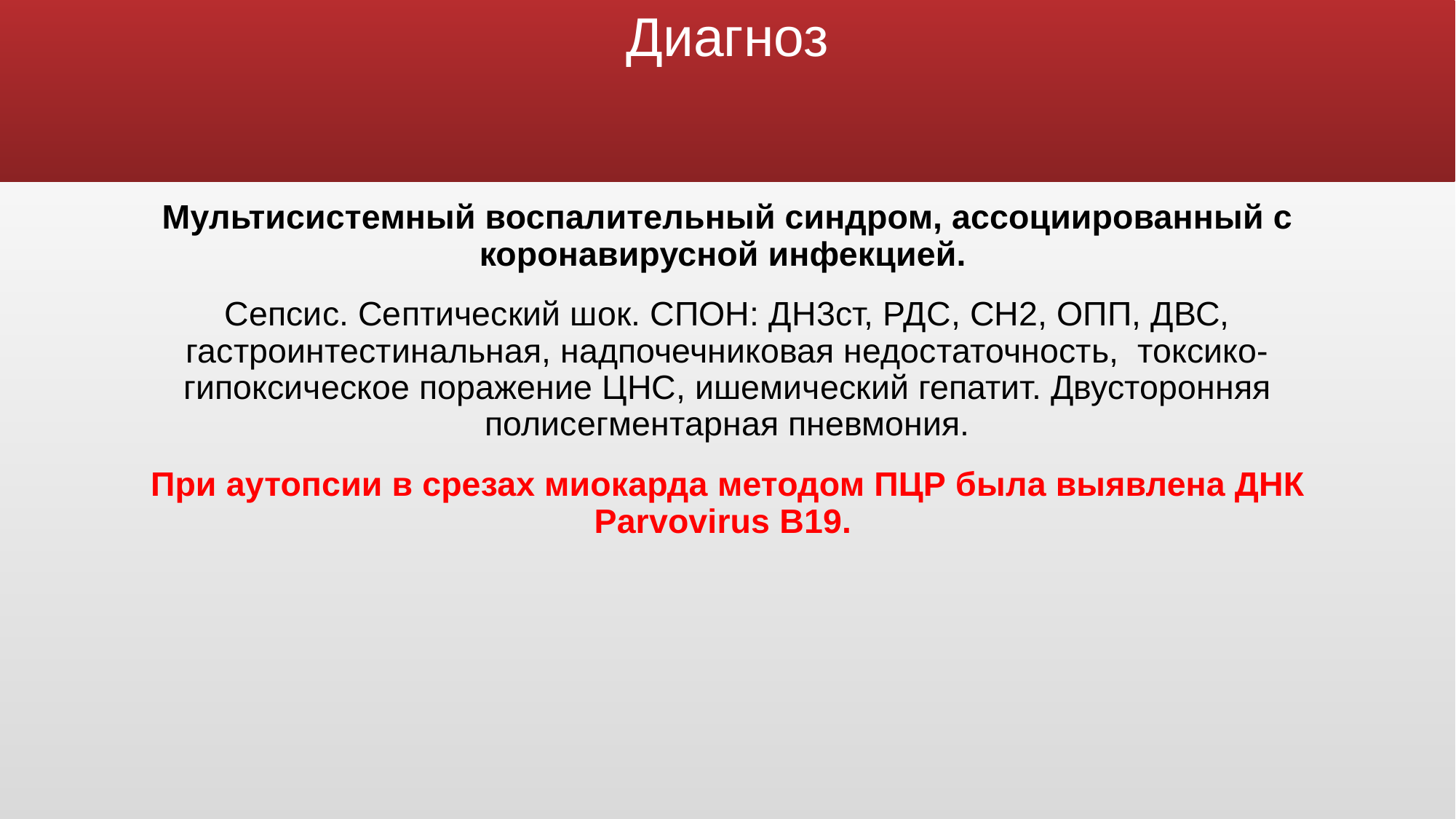

# Диагноз
Мультисистемный воспалительный синдром, ассоциированный с коронавирусной инфекцией.
Сепсис. Септический шок. СПОН: ДН3ст, РДС, СН2, ОПП, ДВС, гастроинтестинальная, надпочечниковая недостаточность,  токсико-гипоксическое поражение ЦНС, ишемический гепатит. Двусторонняя полисегментарная пневмония.
При аутопсии в срезах миокарда методом ПЦР была выявлена ДНК Parvovirus В19.